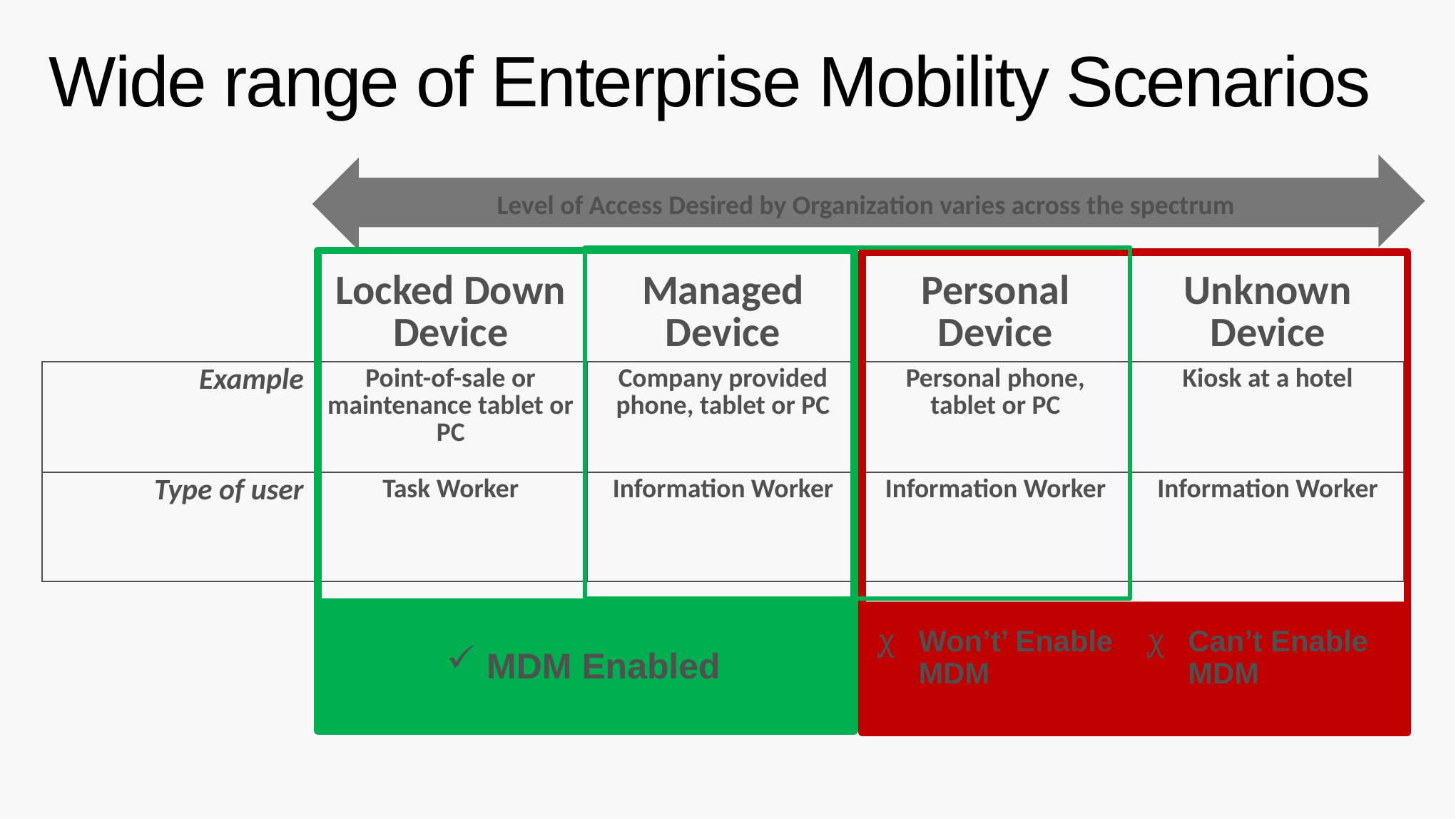

# Wide range of Enterprise Mobility Scenarios
Level of Access Desired by Organization varies across the spectrum
Level of Access Desired by Organization varies across the spectrum

MDM Enabled

Can’t Enable MDM
Won’t’ Enable MDM
|  | Locked Down Device | Managed Device | Personal Device | Unknown Device |
| --- | --- | --- | --- | --- |
| Example | Point-of-sale or maintenance tablet or PC | Company provided phone, tablet or PC | Personal phone, tablet or PC | Kiosk at a hotel |
| Type of user | Task Worker | Information Worker | Information Worker | Information Worker |